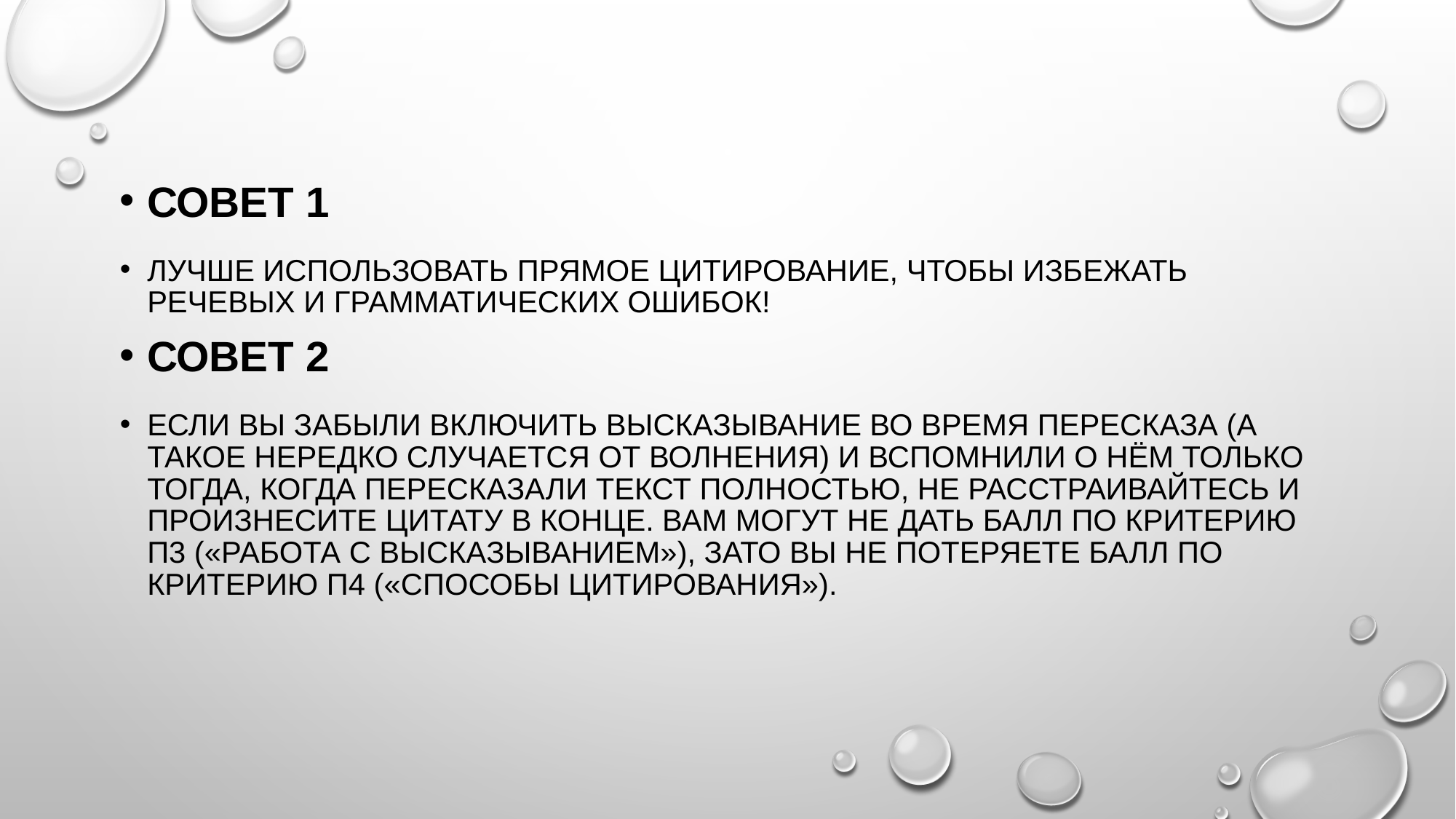

Совет 1
Лучше использовать прямое цитирование, чтобы избежать речевых и грамматических ошибок!
Совет 2
Если вы забыли включить высказывание во время пересказа (а такое нередко случается от волнения) и вспомнили о нём только тогда, когда пересказали текст полностью, не расстраивайтесь и произнесите цитату в конце. Вам могут не дать балл по критерию П3 («Работа с высказыванием»), зато вы не потеряете балл по критерию П4 («Способы цитирования»).